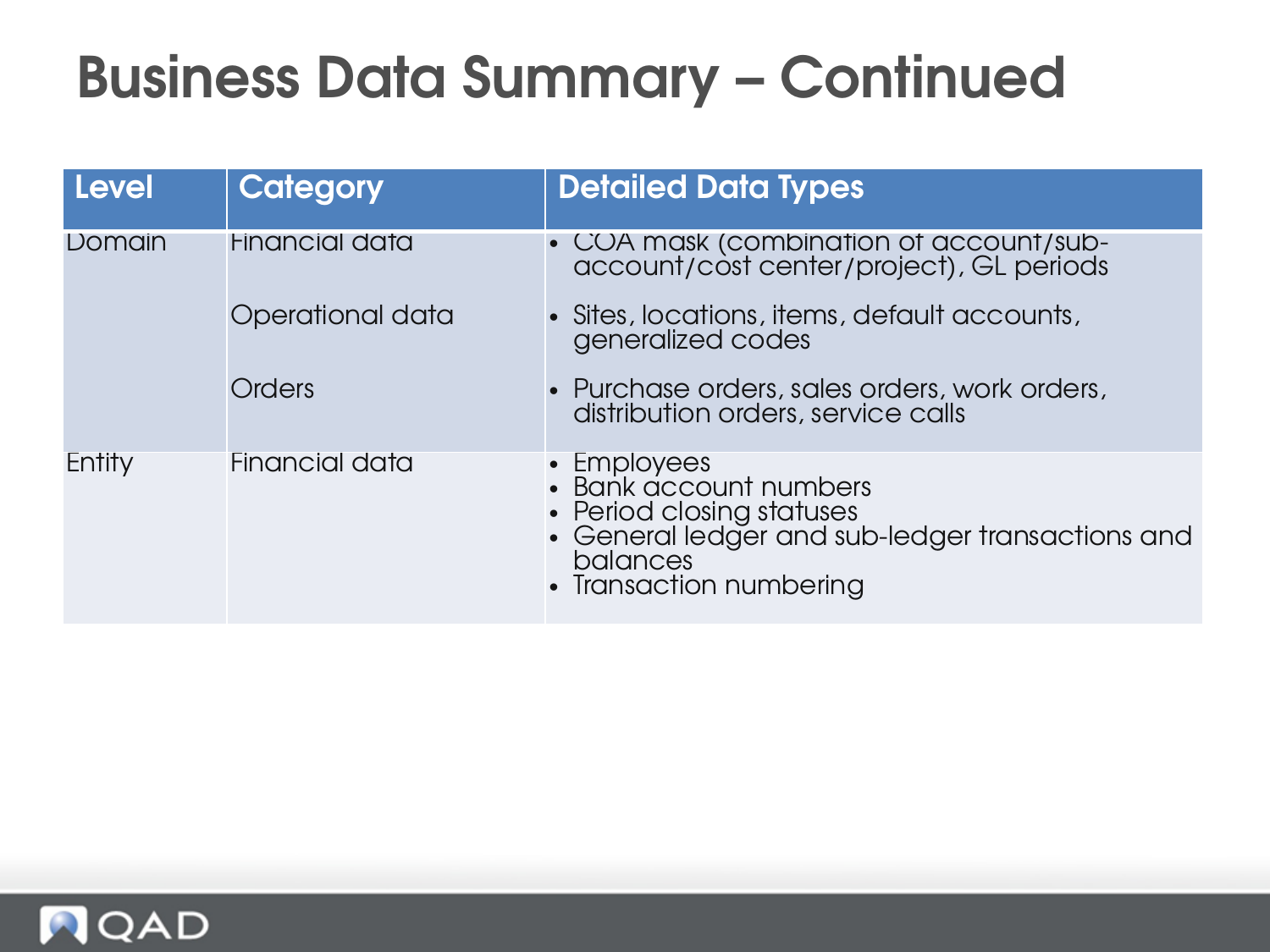

# Business Data Summary – Continued
| Level | Category | Detailed Data Types |
| --- | --- | --- |
| Domain | Financial data Operational data Orders | COA mask (combination of account/sub-account/cost center/project), GL periods Sites, locations, items, default accounts, generalized codes Purchase orders, sales orders, work orders, distribution orders, service calls |
| Entity | Financial data | Employees Bank account numbers Period closing statuses General ledger and sub-ledger transactions and balances Transaction numbering |